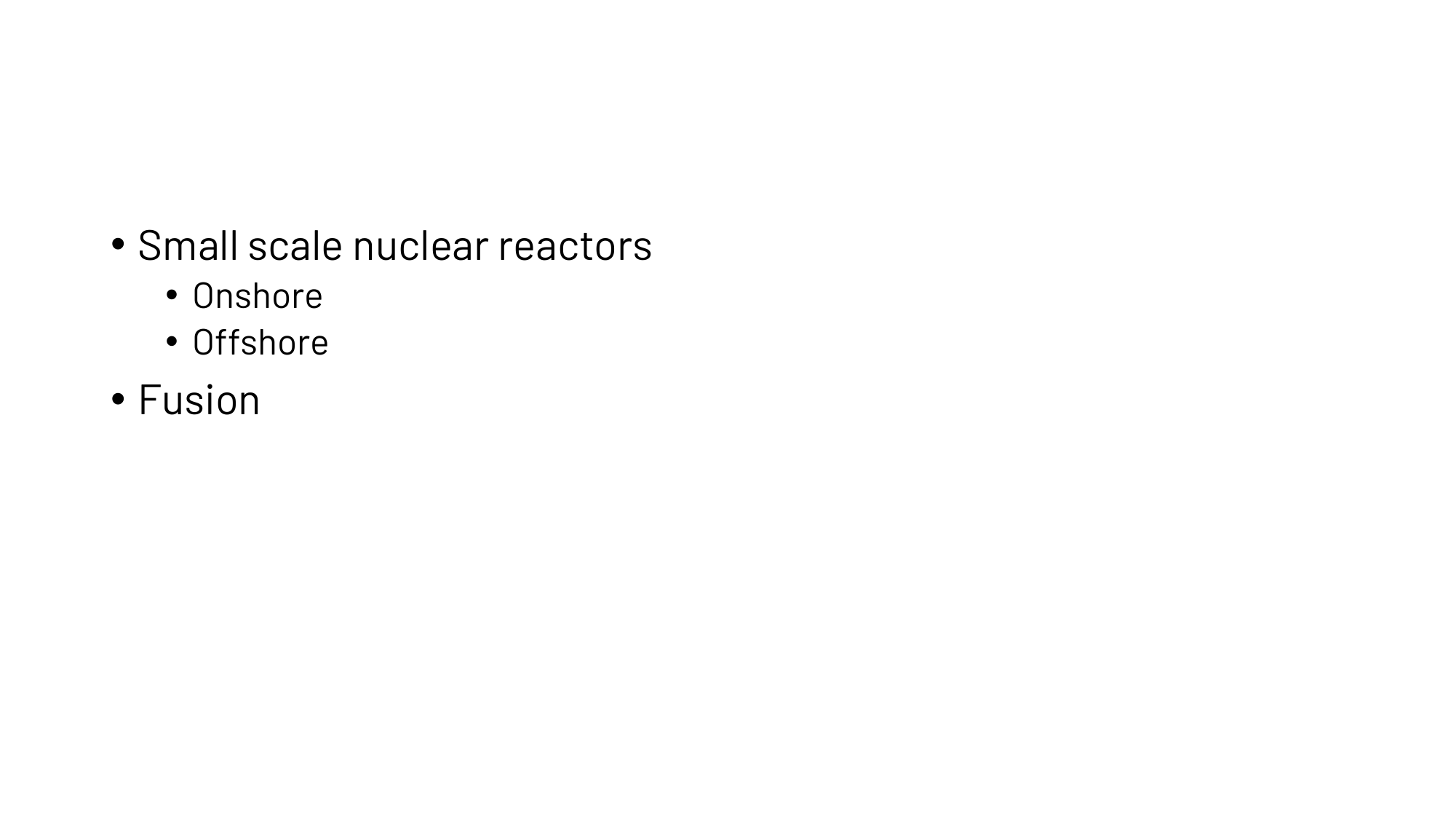

#
Small scale nuclear reactors
Onshore
Offshore
Fusion